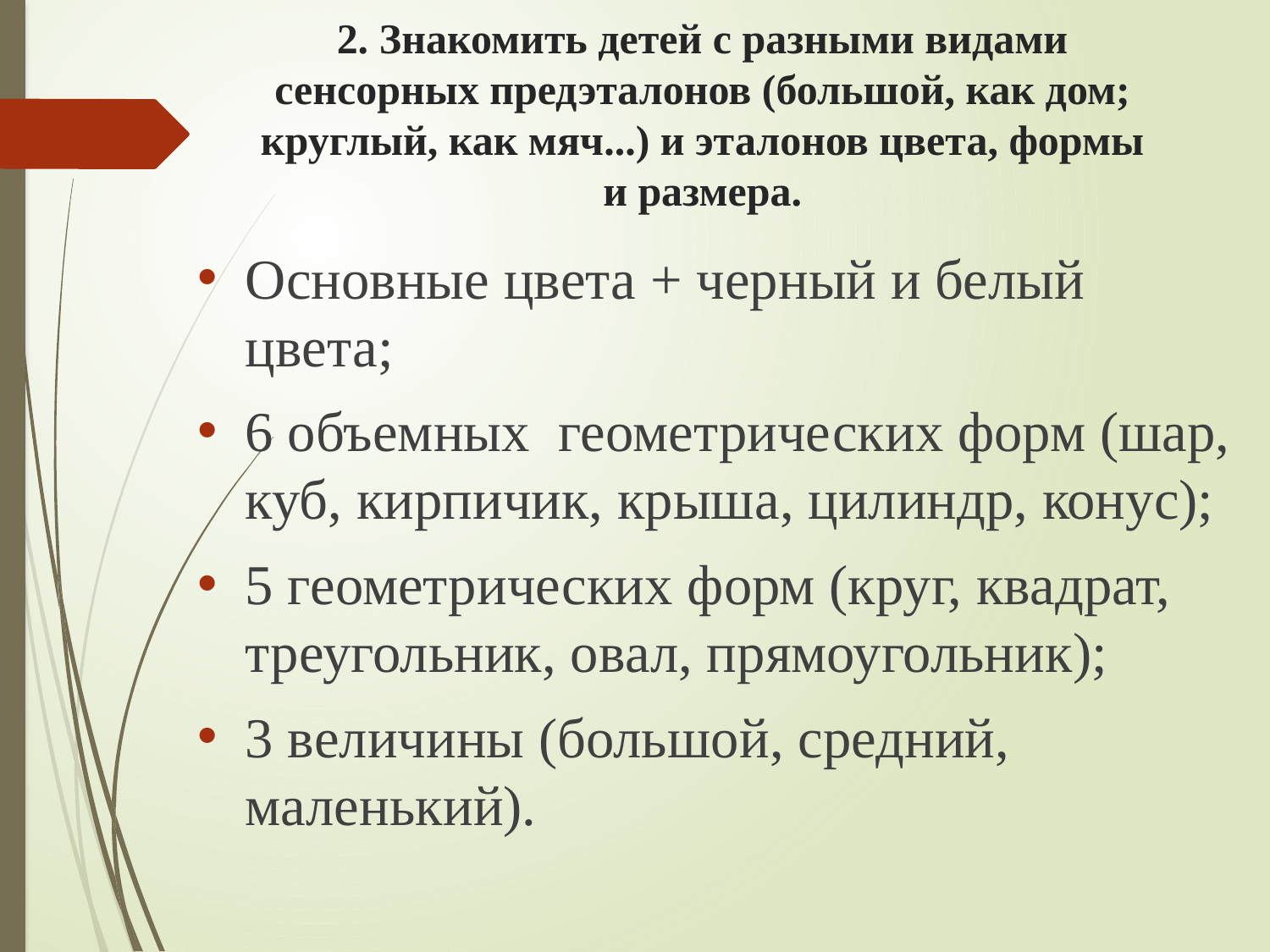

# 2. Знакомить детей с разными видами сенсорных предэталонов (большой, как дом; круглый, как мяч...) и эталонов цвета, формы и размера.
Основные цвета + черный и белый цвета;
6 объемных  геометрических форм (шар, куб, кирпичик, крыша, цилиндр, конус);
5 геометрических форм (круг, квадрат, треугольник, овал, прямоугольник);
3 величины (большой, средний, маленький).